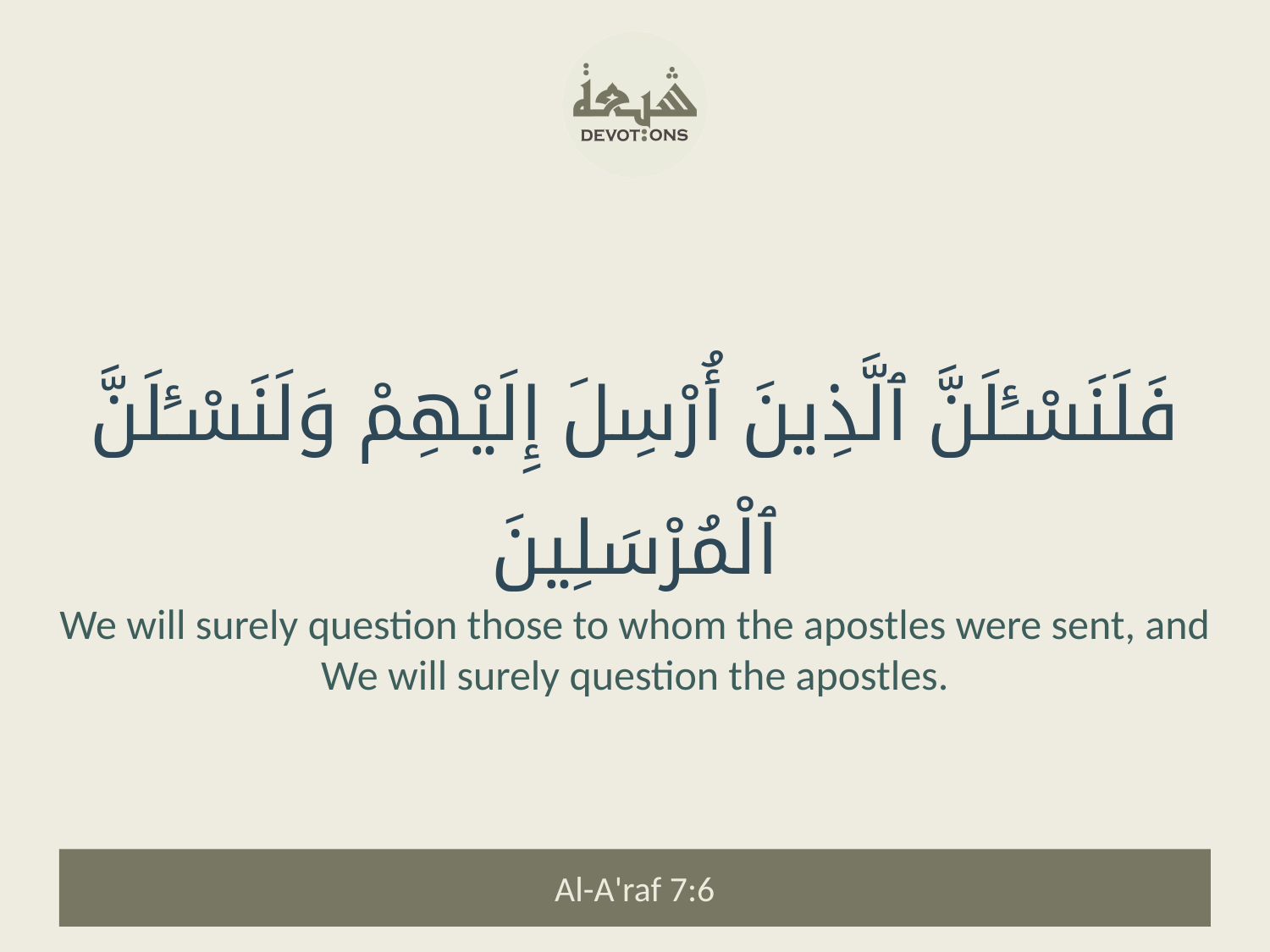

فَلَنَسْـَٔلَنَّ ٱلَّذِينَ أُرْسِلَ إِلَيْهِمْ وَلَنَسْـَٔلَنَّ ٱلْمُرْسَلِينَ
We will surely question those to whom the apostles were sent, and We will surely question the apostles.
Al-A'raf 7:6